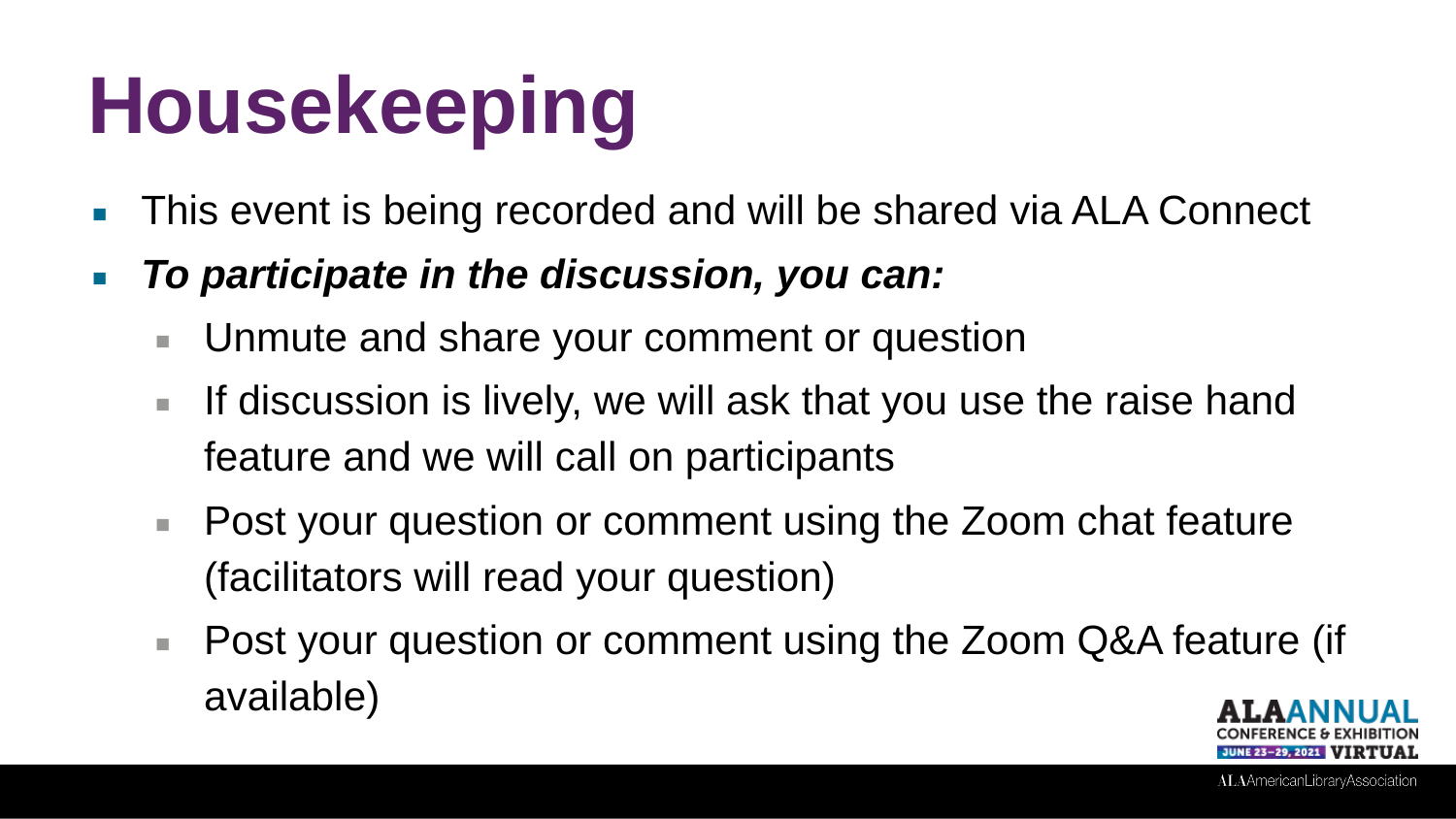

# Housekeeping
This event is being recorded and will be shared via ALA Connect
To participate in the discussion, you can:
Unmute and share your comment or question
If discussion is lively, we will ask that you use the raise hand feature and we will call on participants
Post your question or comment using the Zoom chat feature (facilitators will read your question)
Post your question or comment using the Zoom Q&A feature (if available)